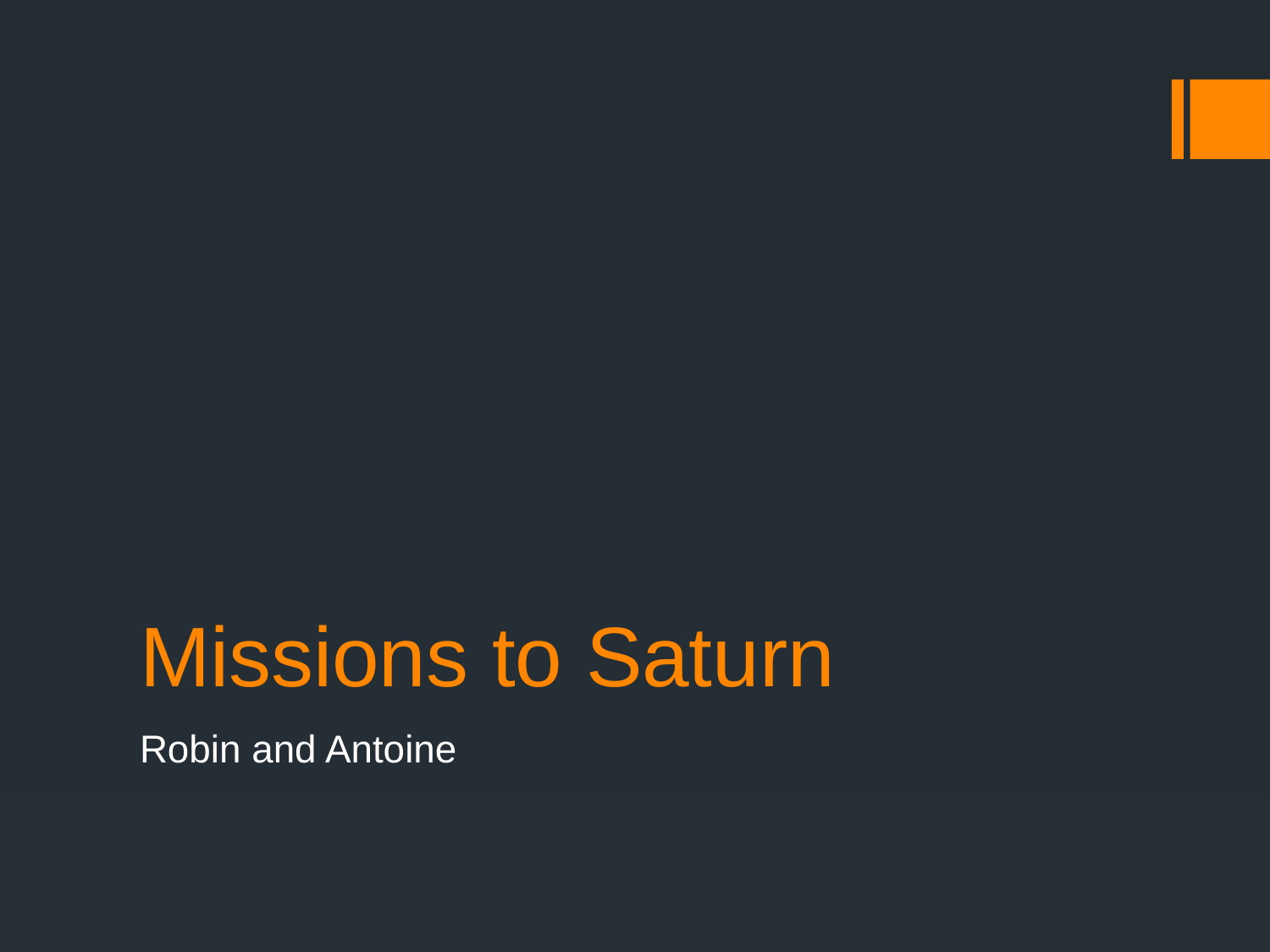

# Missions to Saturn
Robin and Antoine